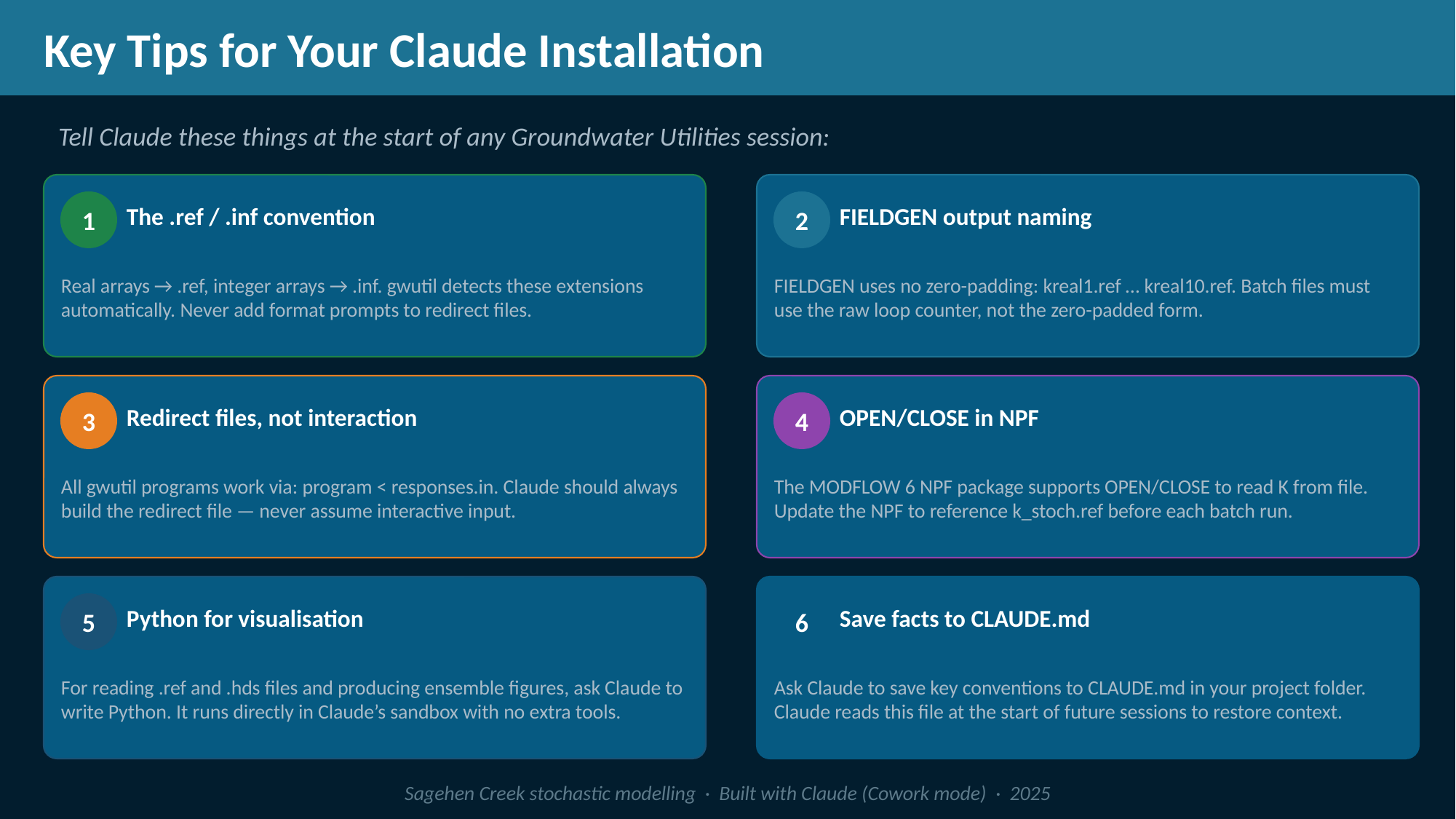

Key Tips for Your Claude Installation
Tell Claude these things at the start of any Groundwater Utilities session:

The .ref / .inf convention
FIELDGEN output naming

1

2
Real arrays → .ref, integer arrays → .inf. gwutil detects these extensions automatically. Never add format prompts to redirect files.
FIELDGEN uses no zero-padding: kreal1.ref … kreal10.ref. Batch files must use the raw loop counter, not the zero-padded form.

Redirect files, not interaction
OPEN/CLOSE in NPF

3

4
All gwutil programs work via: program < responses.in. Claude should always build the redirect file — never assume interactive input.
The MODFLOW 6 NPF package supports OPEN/CLOSE to read K from file. Update the NPF to reference k_stoch.ref before each batch run.

Python for visualisation
Save facts to CLAUDE.md

5

6
For reading .ref and .hds files and producing ensemble figures, ask Claude to write Python. It runs directly in Claude’s sandbox with no extra tools.
Ask Claude to save key conventions to CLAUDE.md in your project folder. Claude reads this file at the start of future sessions to restore context.
Sagehen Creek stochastic modelling  ·  Built with Claude (Cowork mode)  ·  2025